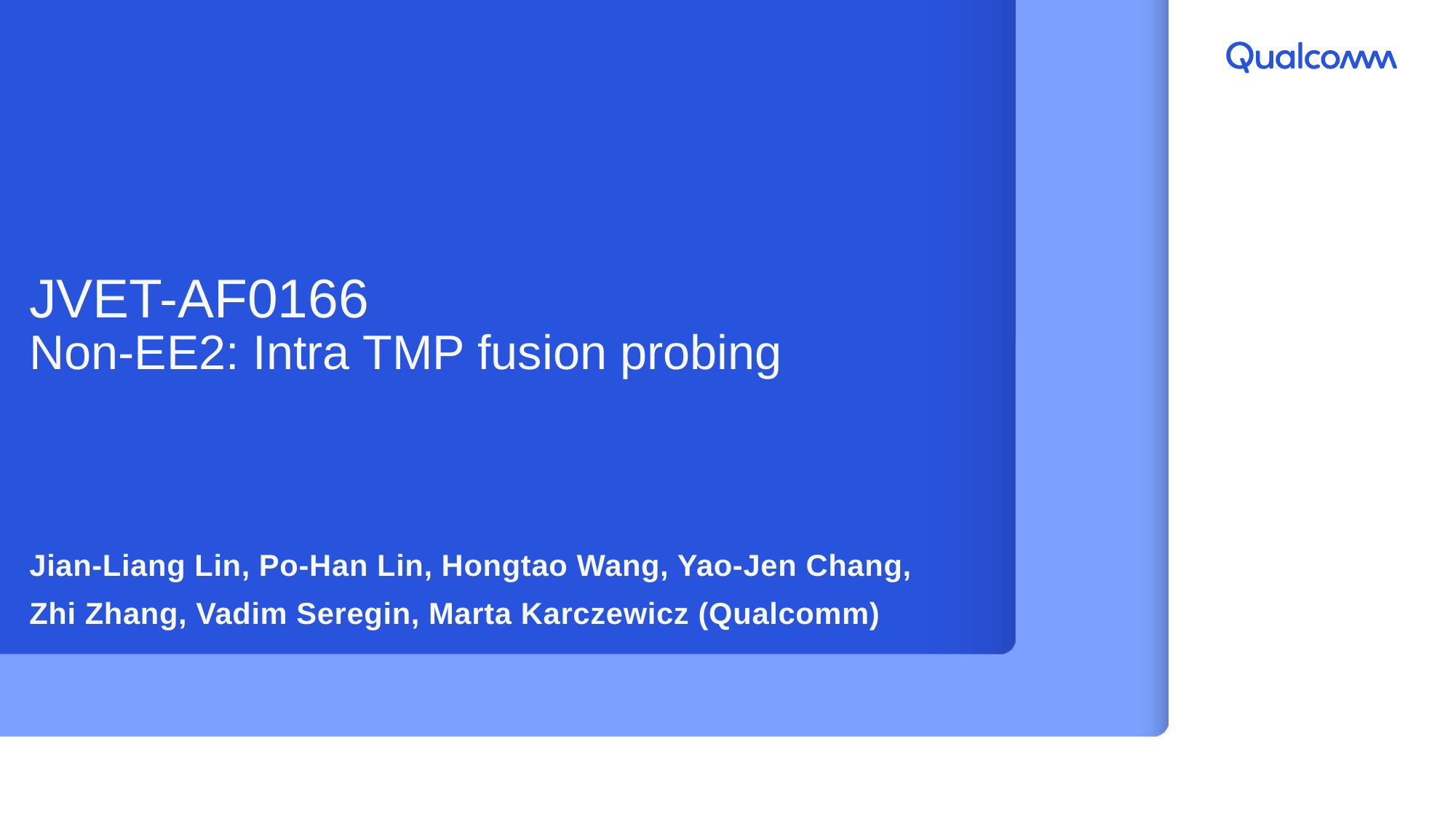

# JVET-AF0166 Non-EE2: Intra TMP fusion probing
Jian-Liang Lin, Po-Han Lin, Hongtao Wang, Yao-Jen Chang,
Zhi Zhang, Vadim Seregin, Marta Karczewicz (Qualcomm)